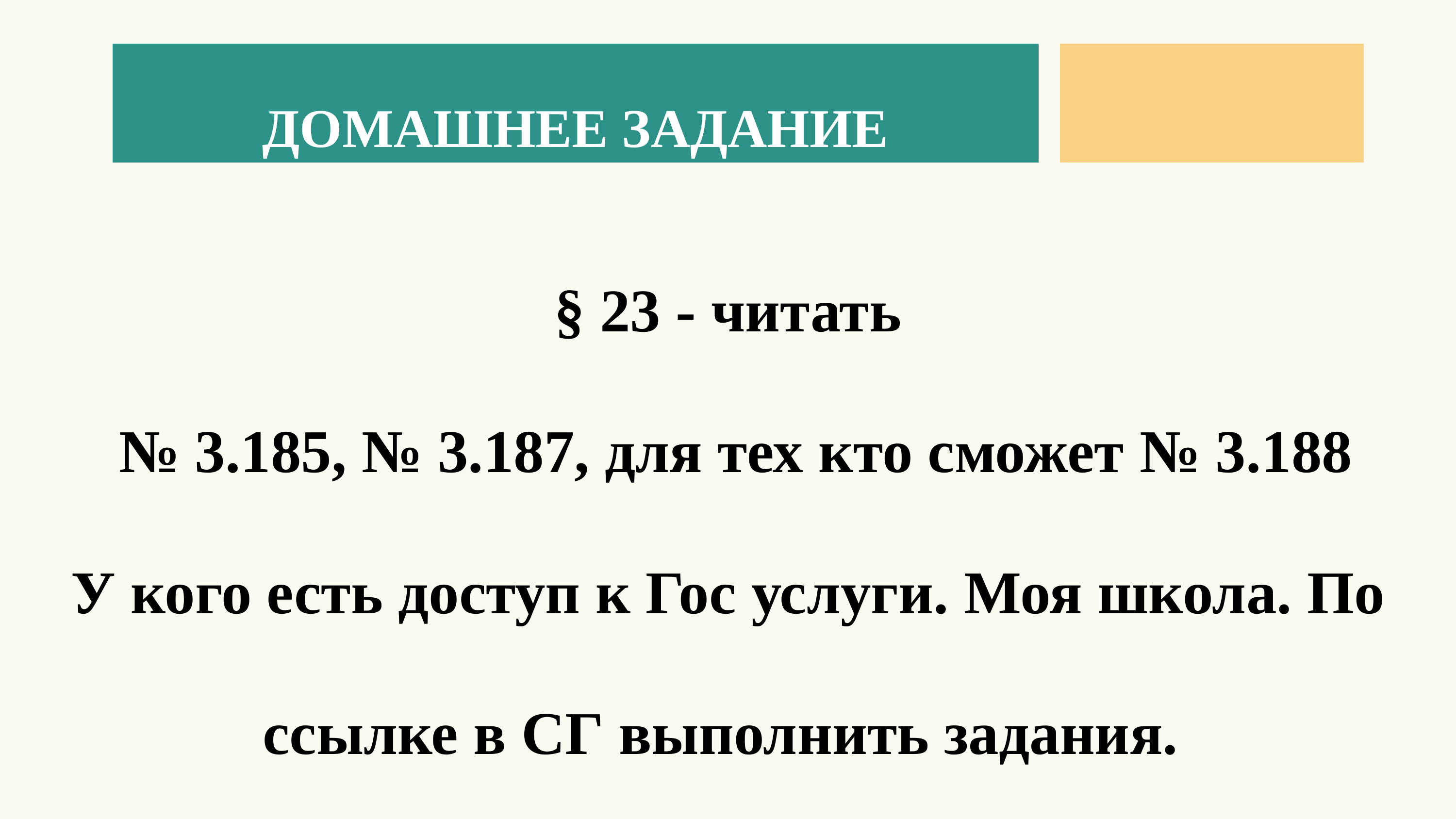

ДОМАШНЕЕ ЗАДАНИЕ

§ 23 - читать
 № 3.185, № 3.187, для тех кто сможет № 3.188
У кого есть доступ к Гос услуги. Моя школа. По ссылке в СГ выполнить задания.